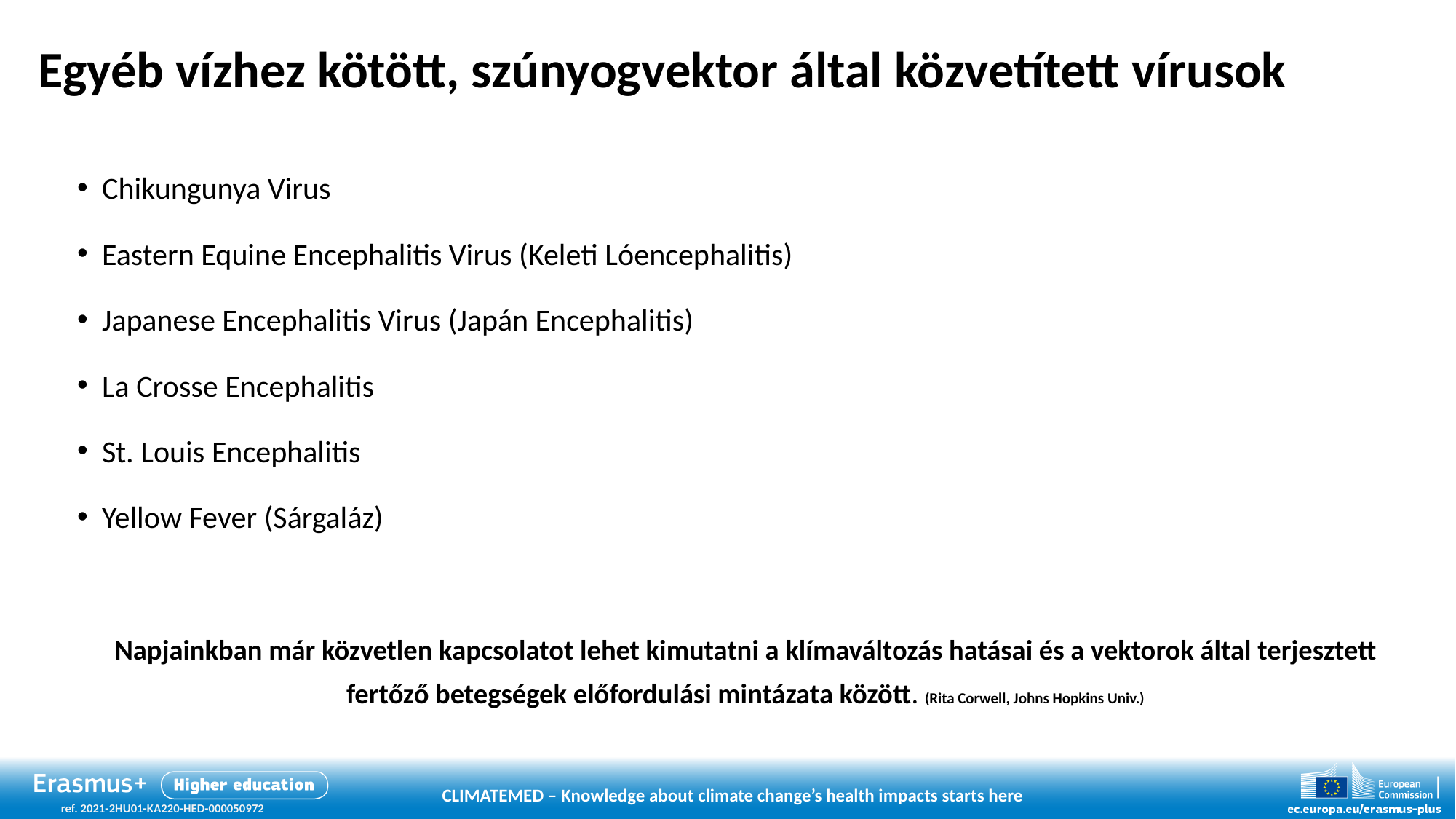

# Egyéb vízhez kötött, szúnyogvektor által közvetített vírusok
Chikungunya Virus
Eastern Equine Encephalitis Virus (Keleti Lóencephalitis)
Japanese Encephalitis Virus (Japán Encephalitis)
La Crosse Encephalitis
St. Louis Encephalitis
Yellow Fever (Sárgaláz)

Napjainkban már közvetlen kapcsolatot lehet kimutatni a klímaváltozás hatásai és a vektorok által terjesztett fertőző betegségek előfordulási mintázata között. (Rita Corwell, Johns Hopkins Univ.)